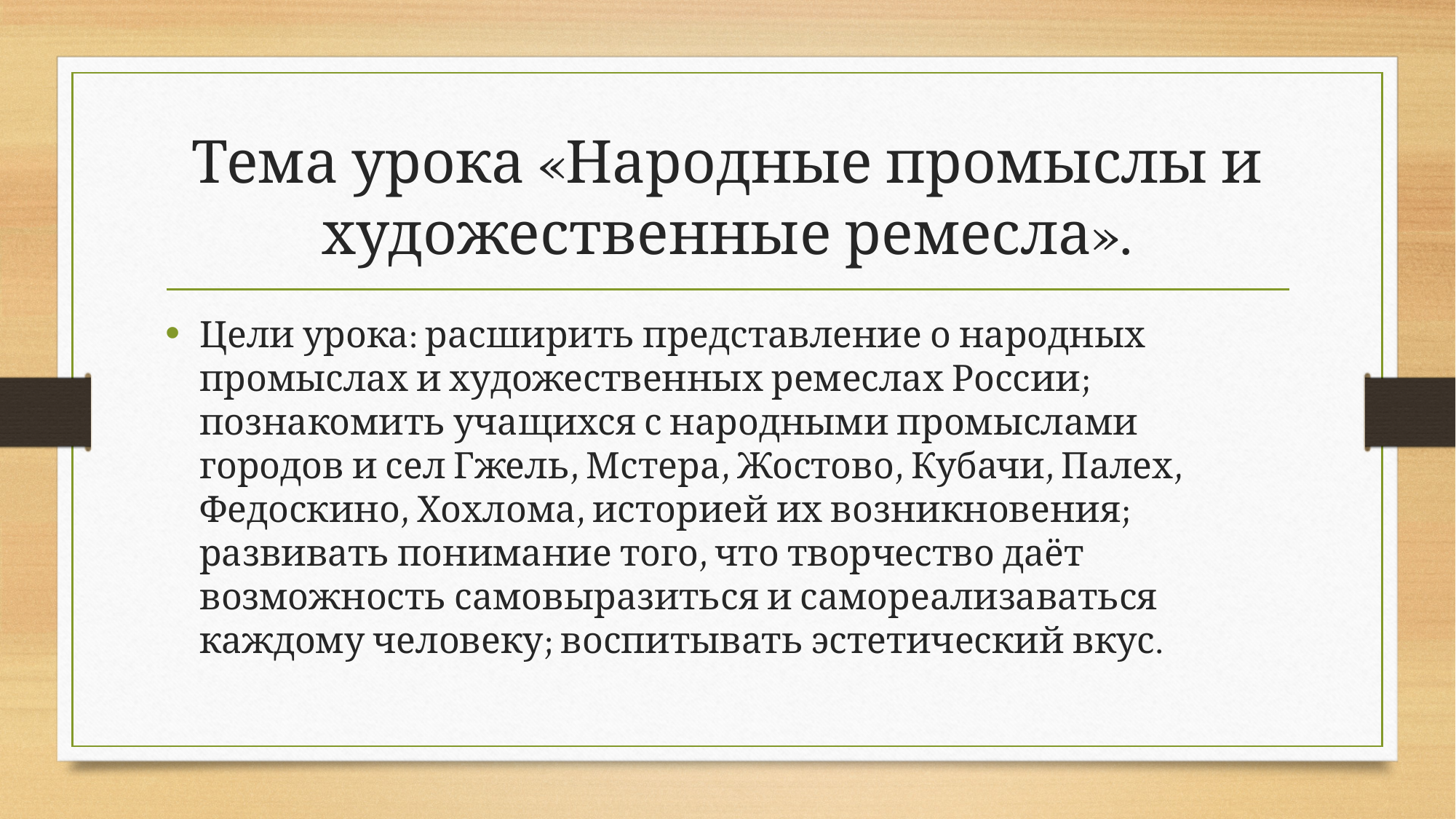

# Тема урока «Народные промыслы и художественные ремесла».
Цели урока: расширить представление о народных промыслах и художественных ремеслах России; познакомить учащихся с народными промыслами городов и сел Гжель, Мстера, Жостово, Кубачи, Палех, Федоскино, Хохлома, историей их возникновения; развивать понимание того, что творчество даёт возможность самовыразиться и самореализаваться каждому человеку; воспитывать эстетический вкус.